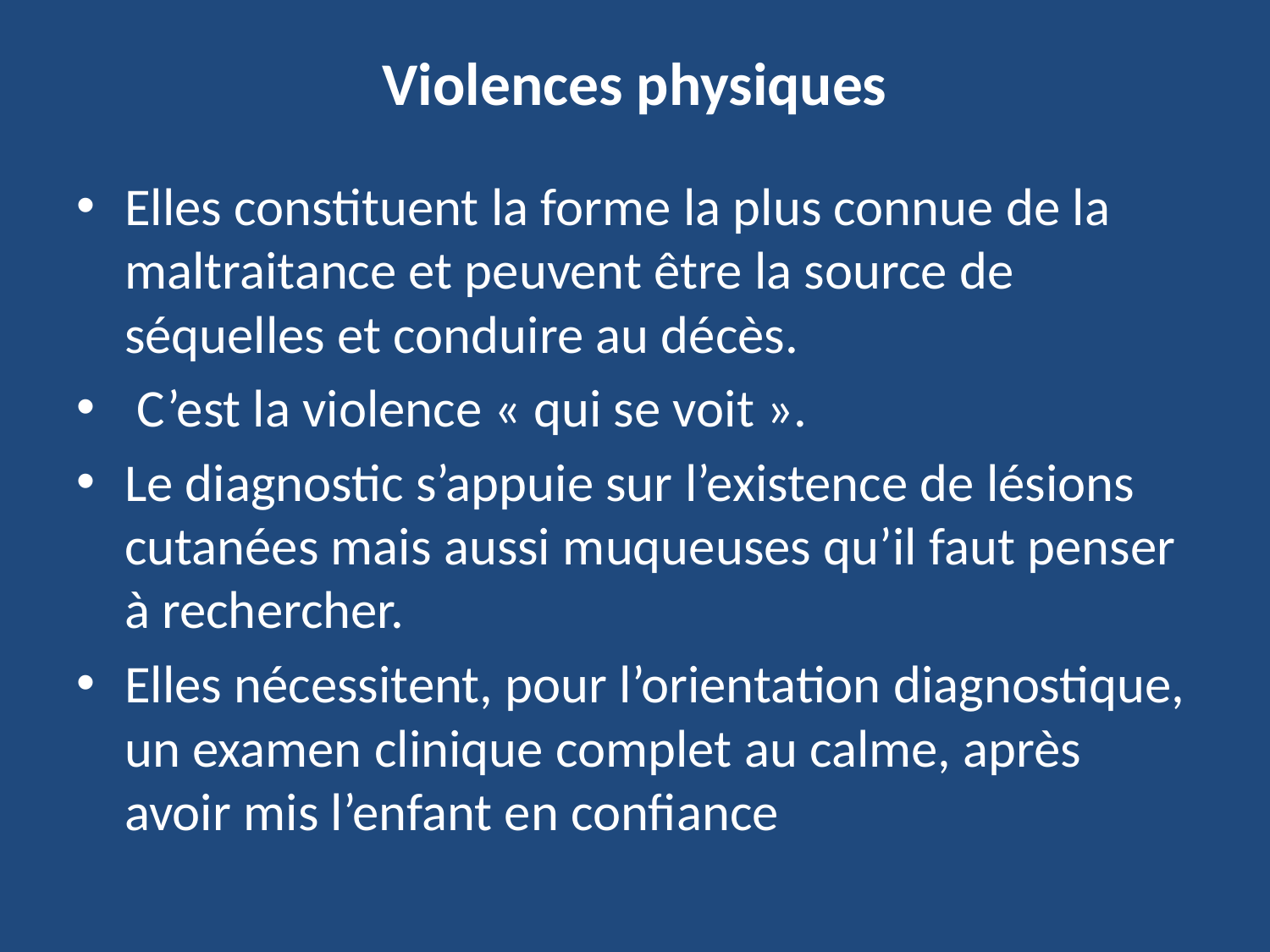

# Violences physiques
Elles constituent la forme la plus connue de la maltraitance et peuvent être la source de séquelles et conduire au décès.
 C’est la violence « qui se voit ».
Le diagnostic s’appuie sur l’existence de lésions cutanées mais aussi muqueuses qu’il faut penser à rechercher.
Elles nécessitent, pour l’orientation diagnostique, un examen clinique complet au calme, après avoir mis l’enfant en confiance